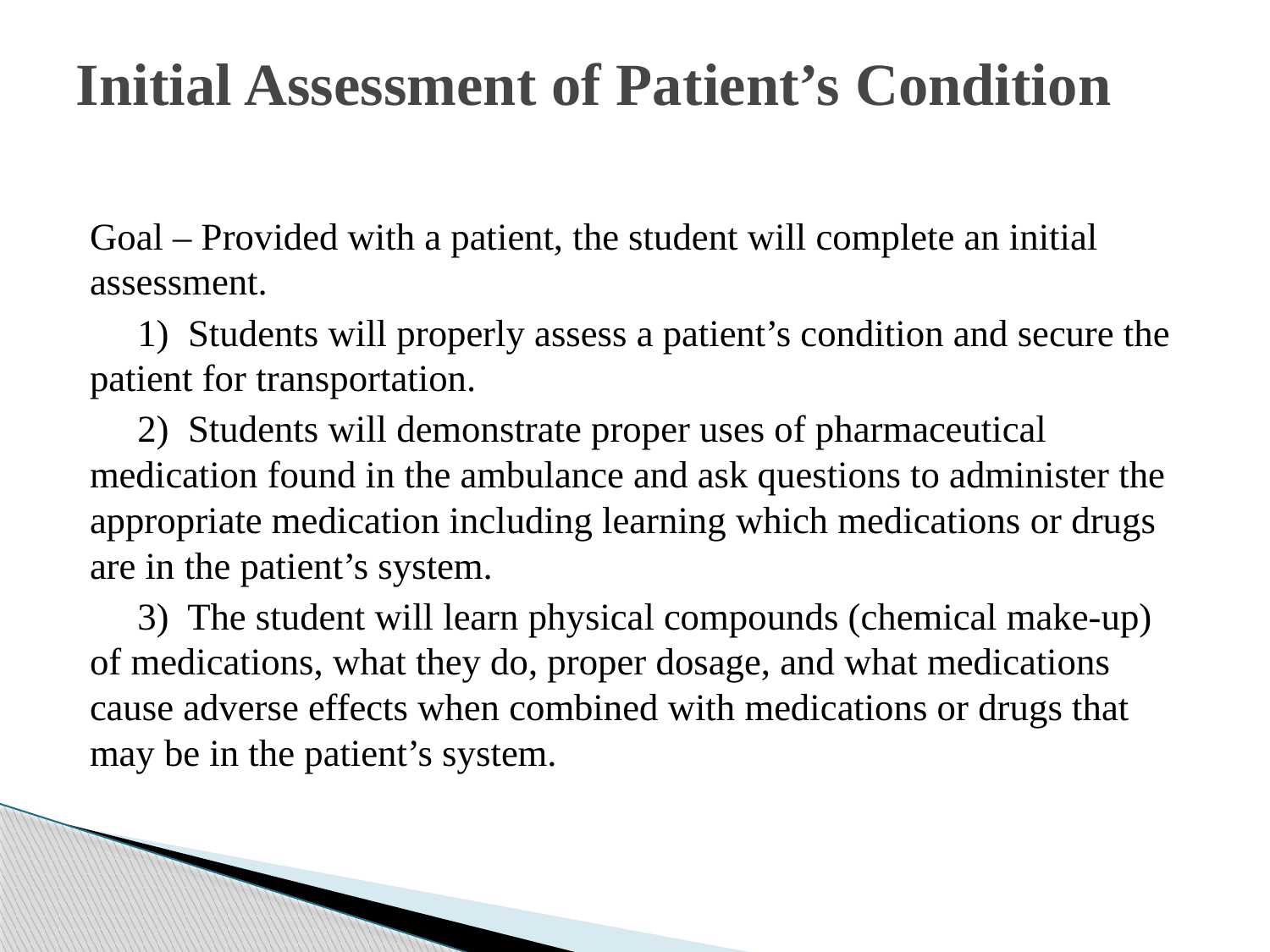

# Initial Assessment of Patient’s Condition
Goal – Provided with a patient, the student will complete an initial assessment.
     1)  Students will properly assess a patient’s condition and secure the patient for transportation.
     2)  Students will demonstrate proper uses of pharmaceutical medication found in the ambulance and ask questions to administer the appropriate medication including learning which medications or drugs are in the patient’s system.
     3)  The student will learn physical compounds (chemical make-up) of medications, what they do, proper dosage, and what medications cause adverse effects when combined with medications or drugs that may be in the patient’s system.